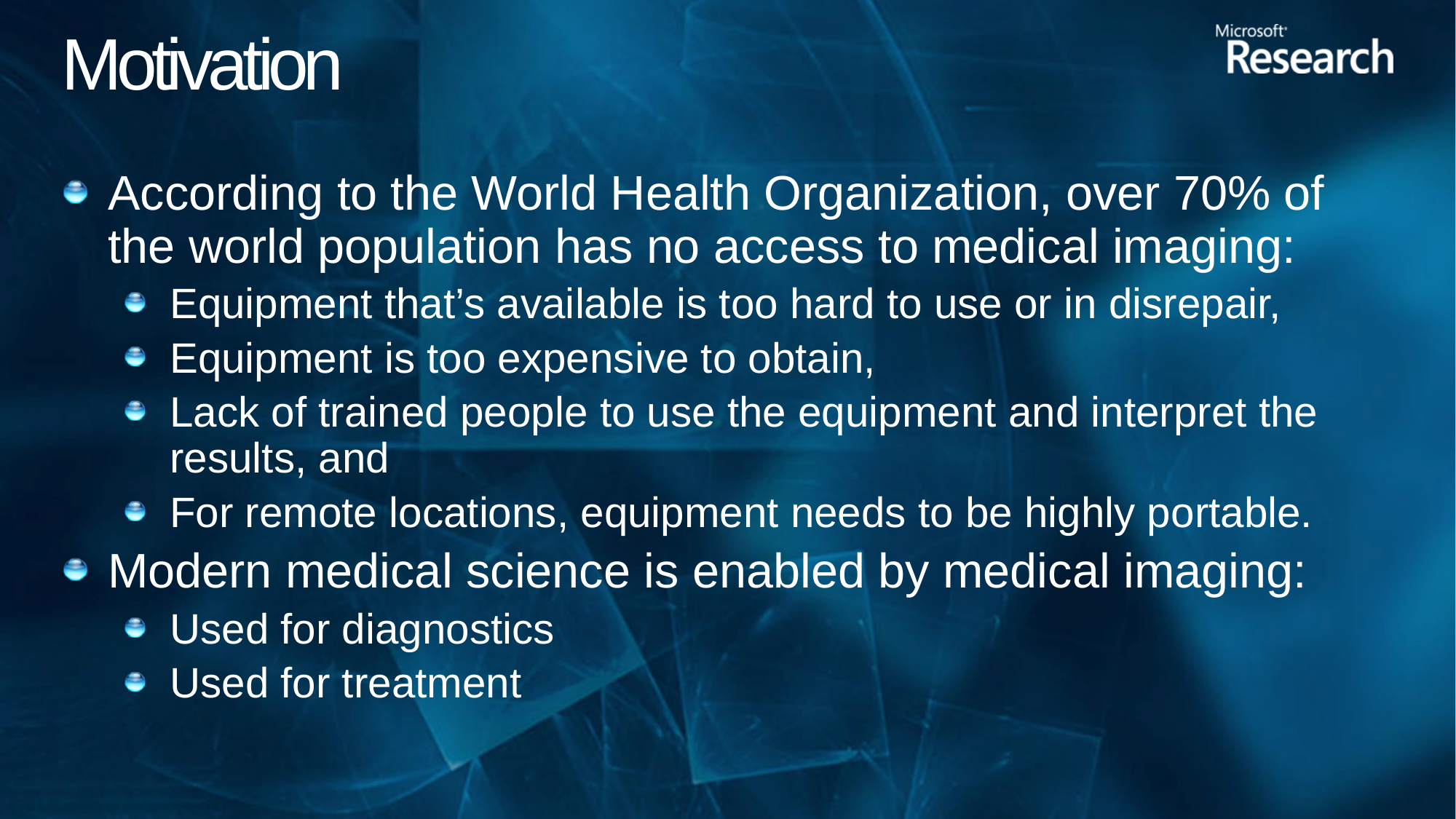

# Motivation
According to the World Health Organization, over 70% of the world population has no access to medical imaging:
Equipment that’s available is too hard to use or in disrepair,
Equipment is too expensive to obtain,
Lack of trained people to use the equipment and interpret the results, and
For remote locations, equipment needs to be highly portable.
Modern medical science is enabled by medical imaging:
Used for diagnostics
Used for treatment